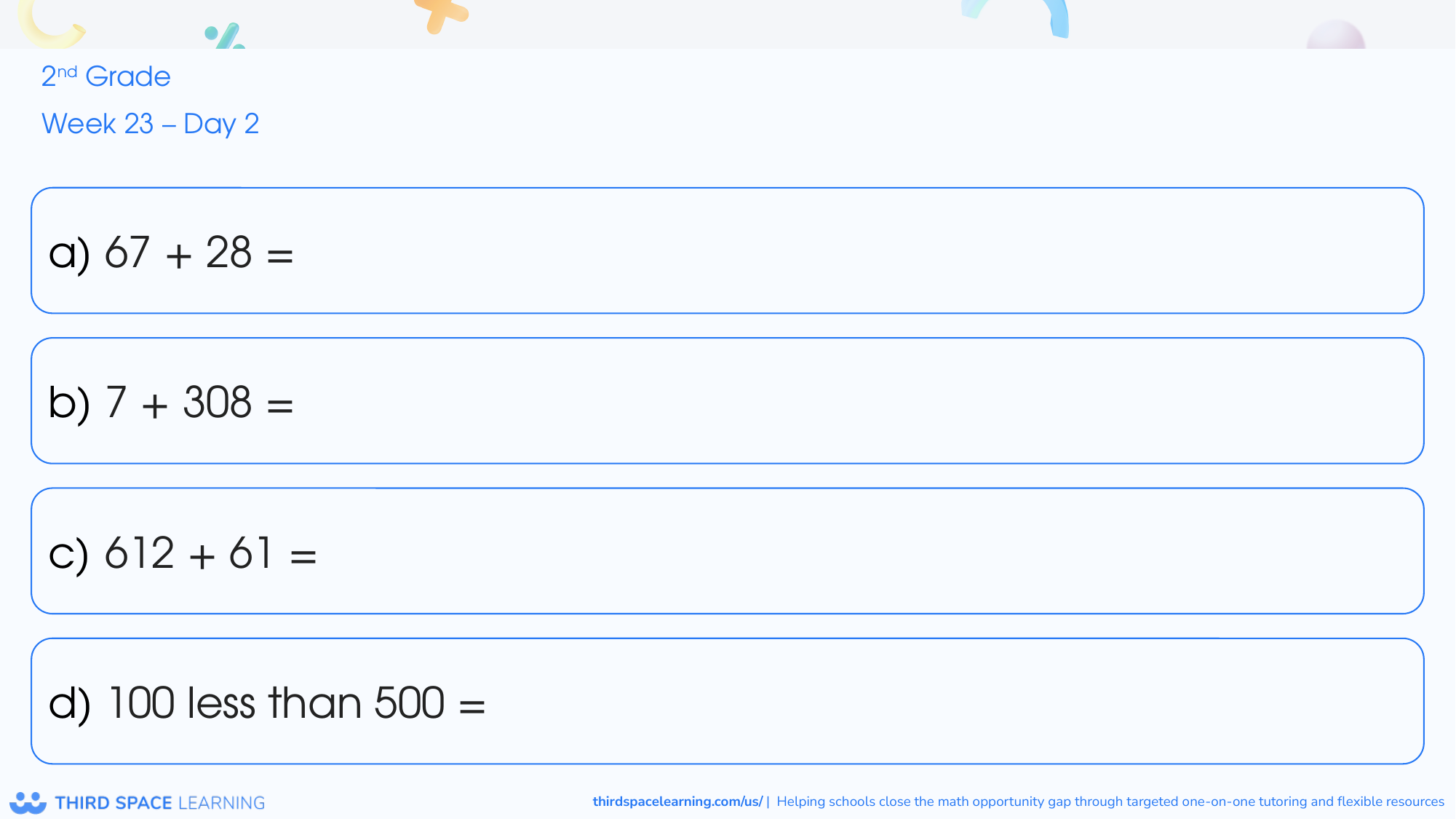

2nd Grade
Week 23 – Day 2
67 + 28 =
7 + 308 =
612 + 61 =
100 less than 500 =